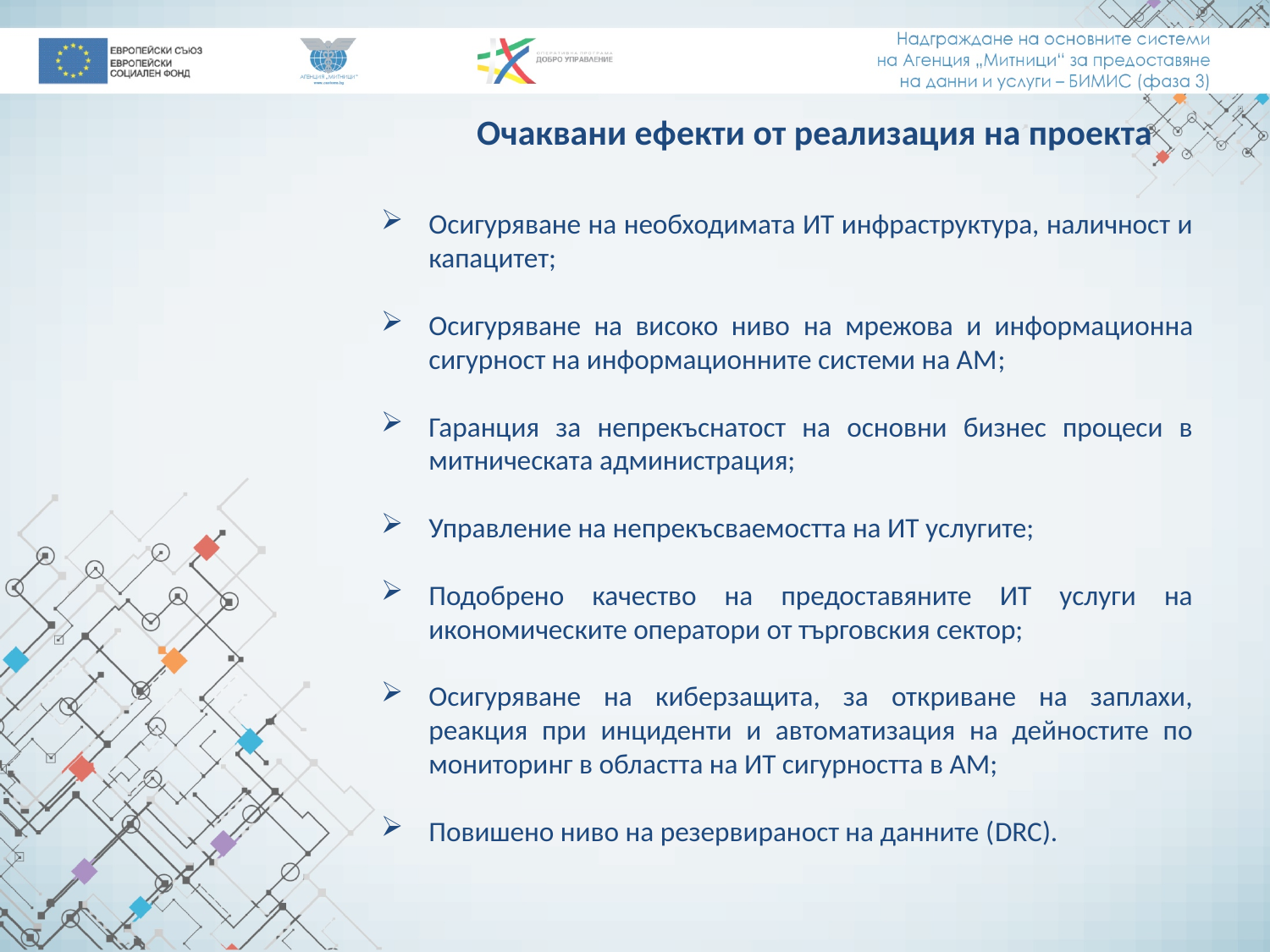

Очаквани ефекти от реализация на проекта

Осигуряване на необходимата ИТ инфраструктура, наличност и капацитет;

Осигуряване на високо ниво на мрежова и информационна сигурност на информационните системи на АМ;

Гаранция за непрекъснатост на основни бизнес процеси в митническата администрация;

Управление на непрекъсваемостта на ИТ услугите;

Подобрено качество на предоставяните ИТ услуги на икономическите оператори от търговския сектор;

Осигуряване на киберзащита, за откриване на заплахи, реакция при инциденти и автоматизация на дейностите по мониторинг в областта на ИТ сигурността в АМ;

Повишено ниво на резервираност на данните (DRC).